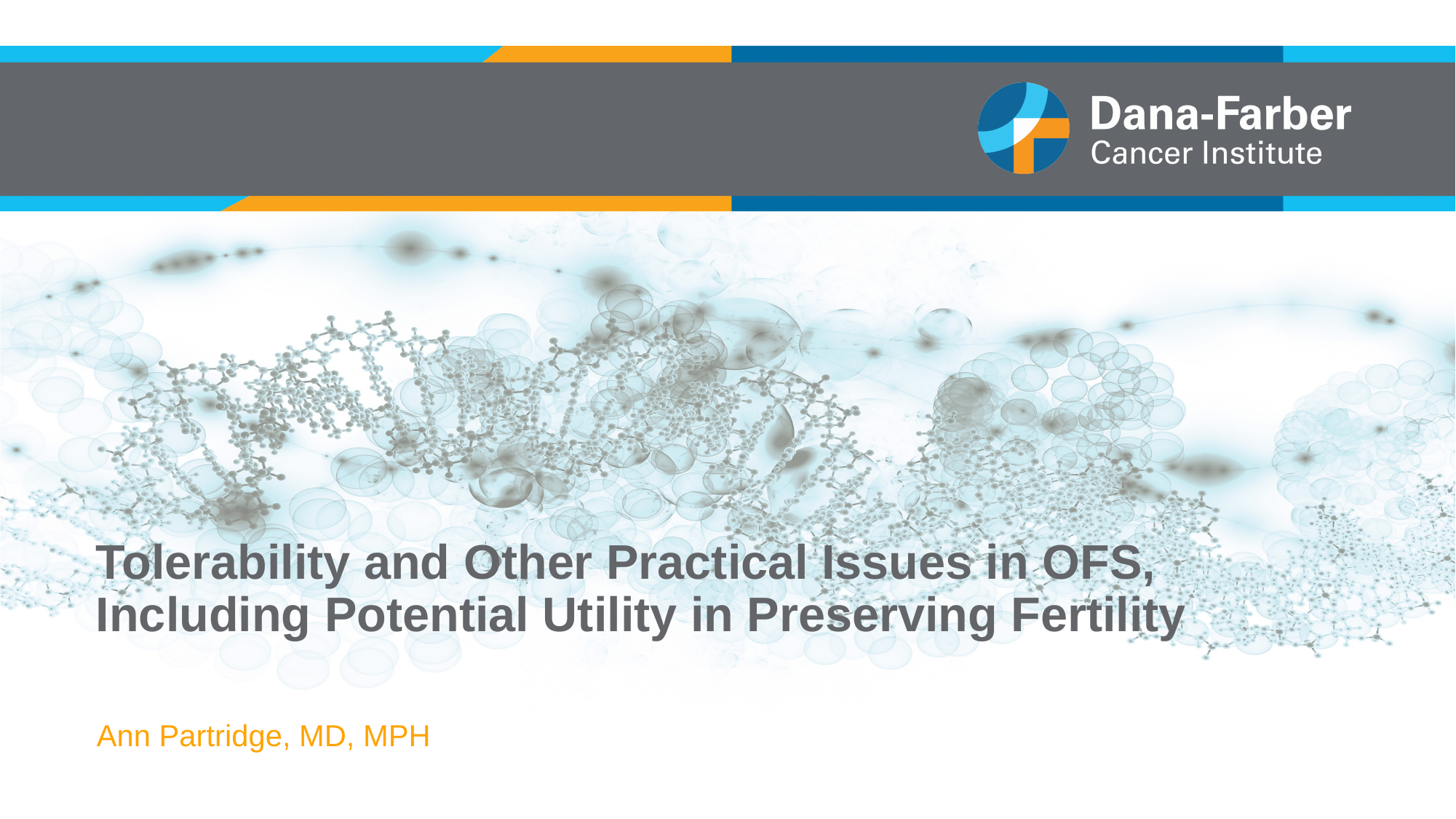

# Tolerability and Other Practical Issues in OFS, Including Potential Utility in Preserving Fertility
Ann Partridge, MD, MPH